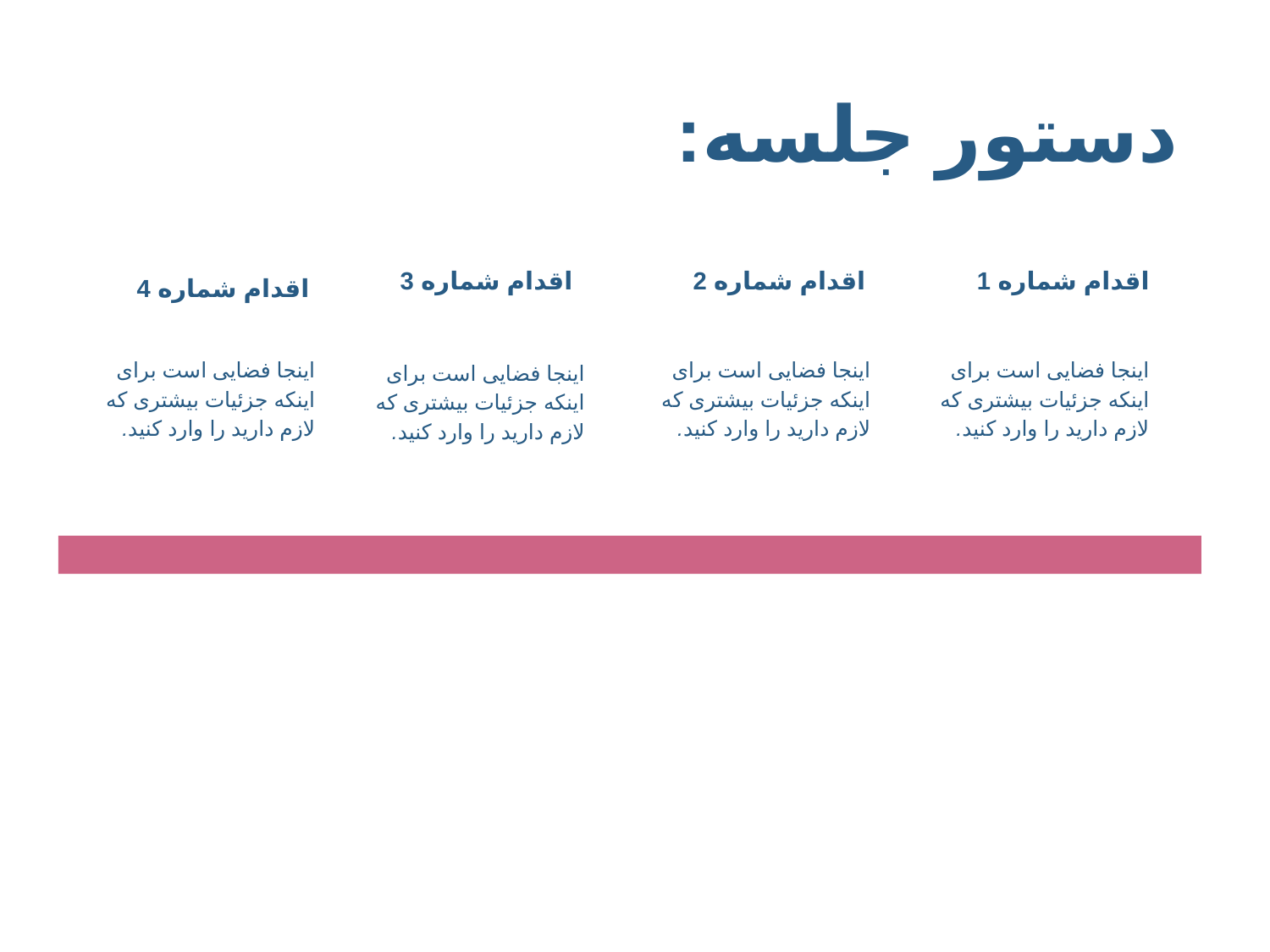

# دستور جلسه:
اقدام شماره 3
اقدام شماره 2
اقدام شماره 1
اقدام شماره 4
اینجا فضایی است برای اینکه جزئیات بیشتری که لازم دارید را وارد کنید.
اینجا فضایی است برای اینکه جزئیات بیشتری که لازم دارید را وارد کنید.
اینجا فضایی است برای اینکه جزئیات بیشتری که لازم دارید را وارد کنید.
اینجا فضایی است برای اینکه جزئیات بیشتری که لازم دارید را وارد کنید.